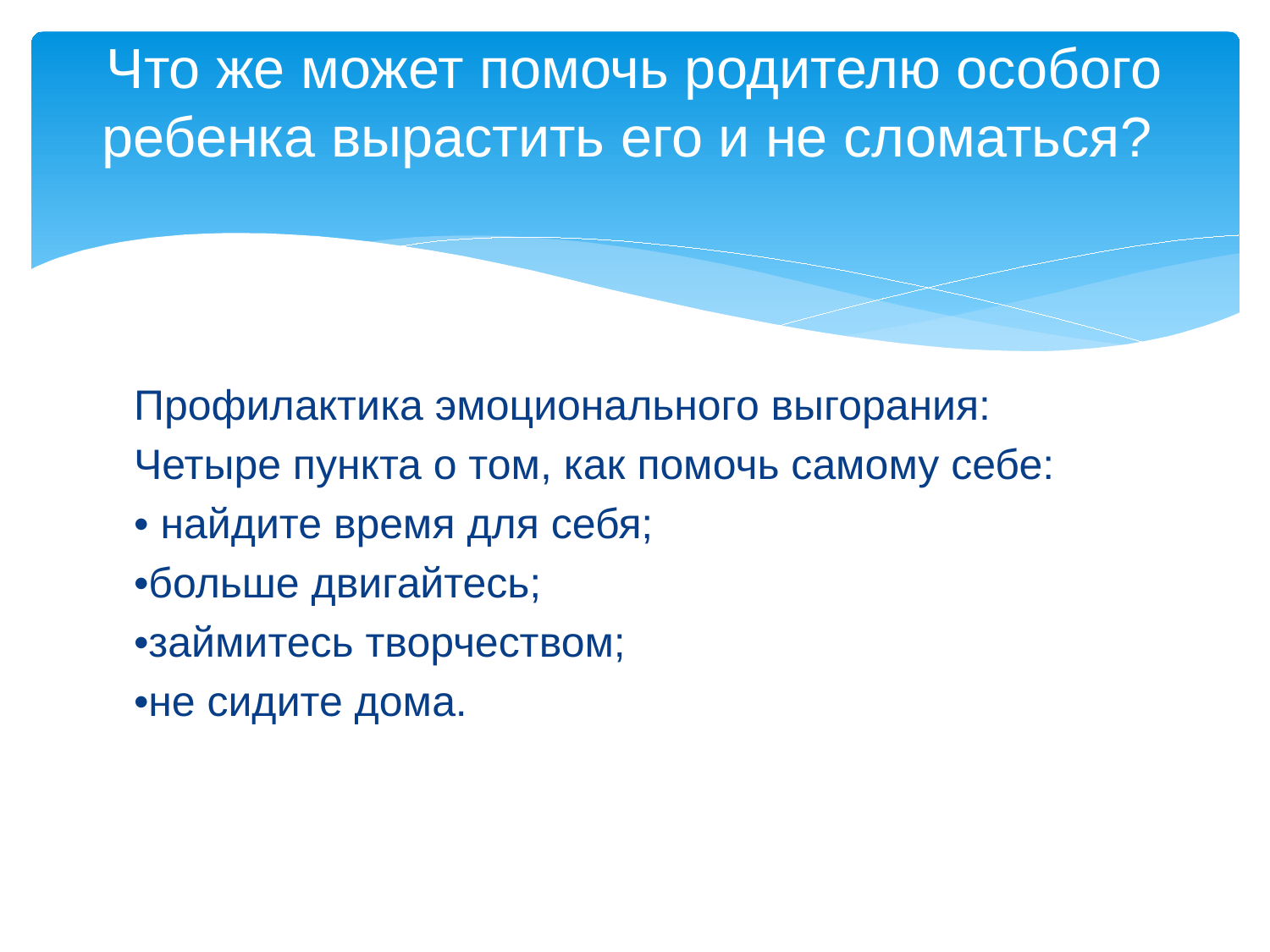

# Что же может помочь родителю особого ребенка вырастить его и не сломаться?
Профилактика эмоционального выгорания:
Четыре пункта о том, как помочь самому себе:
• найдите время для себя;
•больше двигайтесь;
•займитесь творчеством;
•не сидите дома.